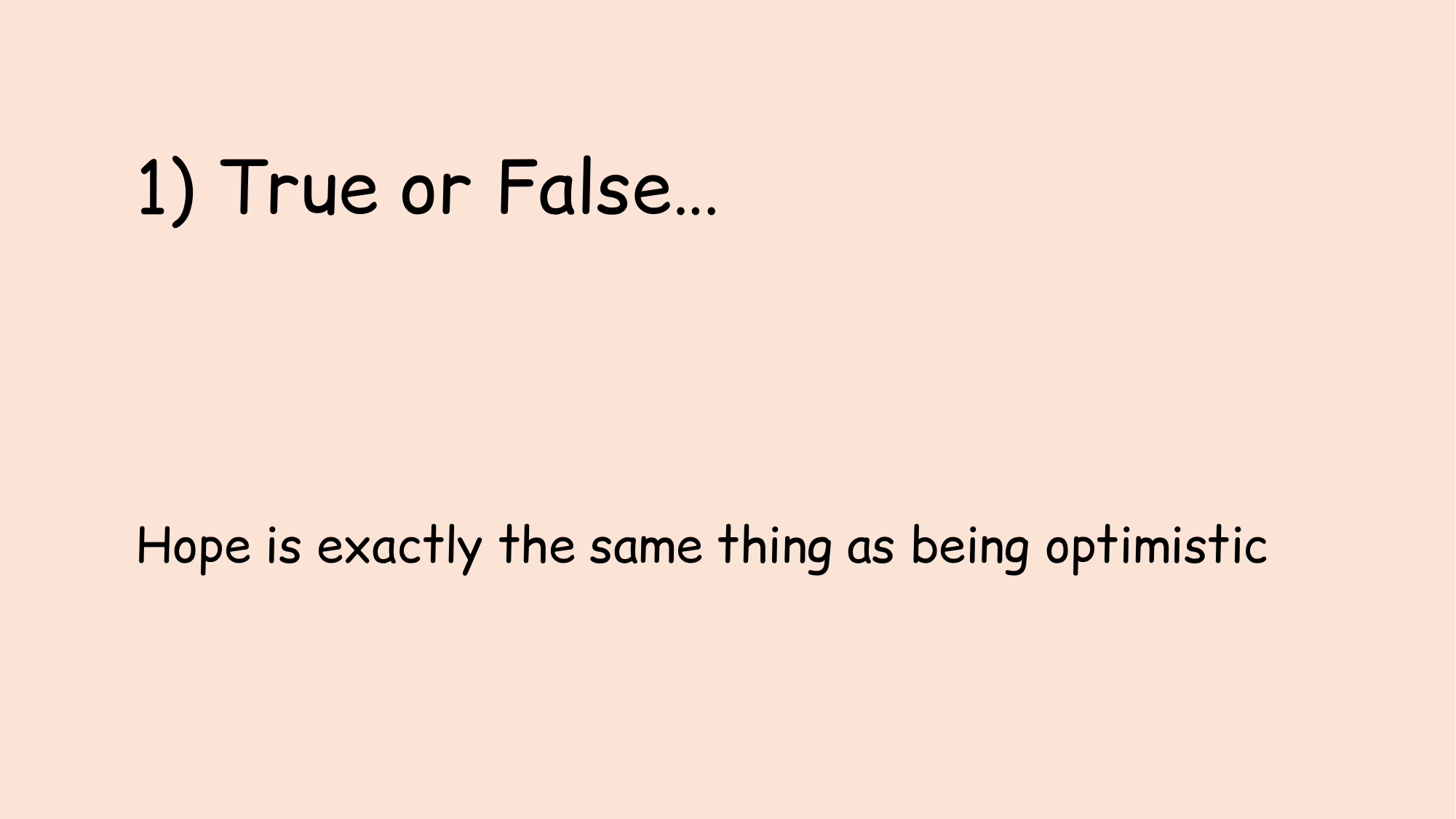

# 1) True or False…
Hope is exactly the same thing as being optimistic